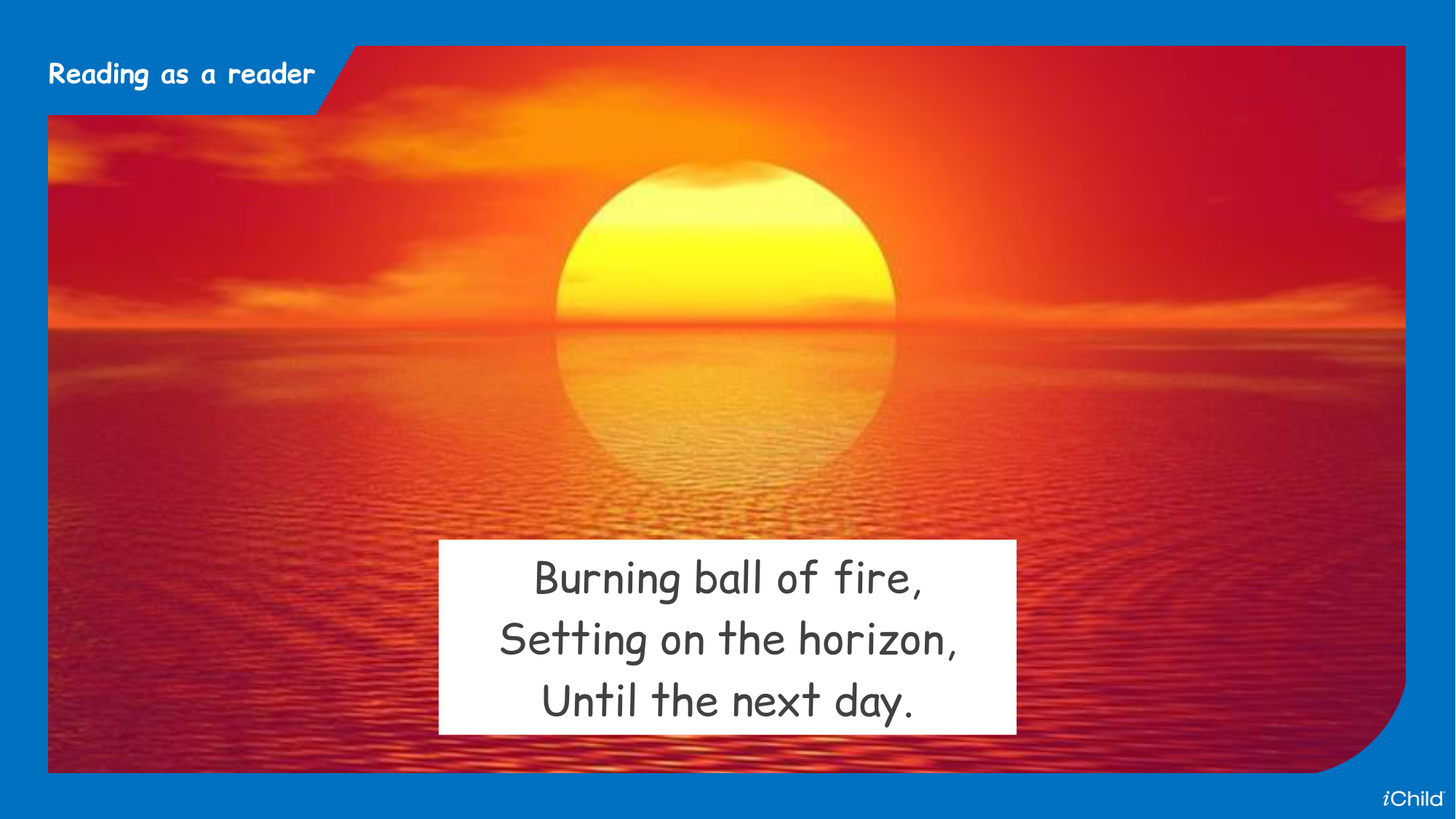

Reading as a reader
Burning ball of fire,
Setting on the horizon,
Until the next day.